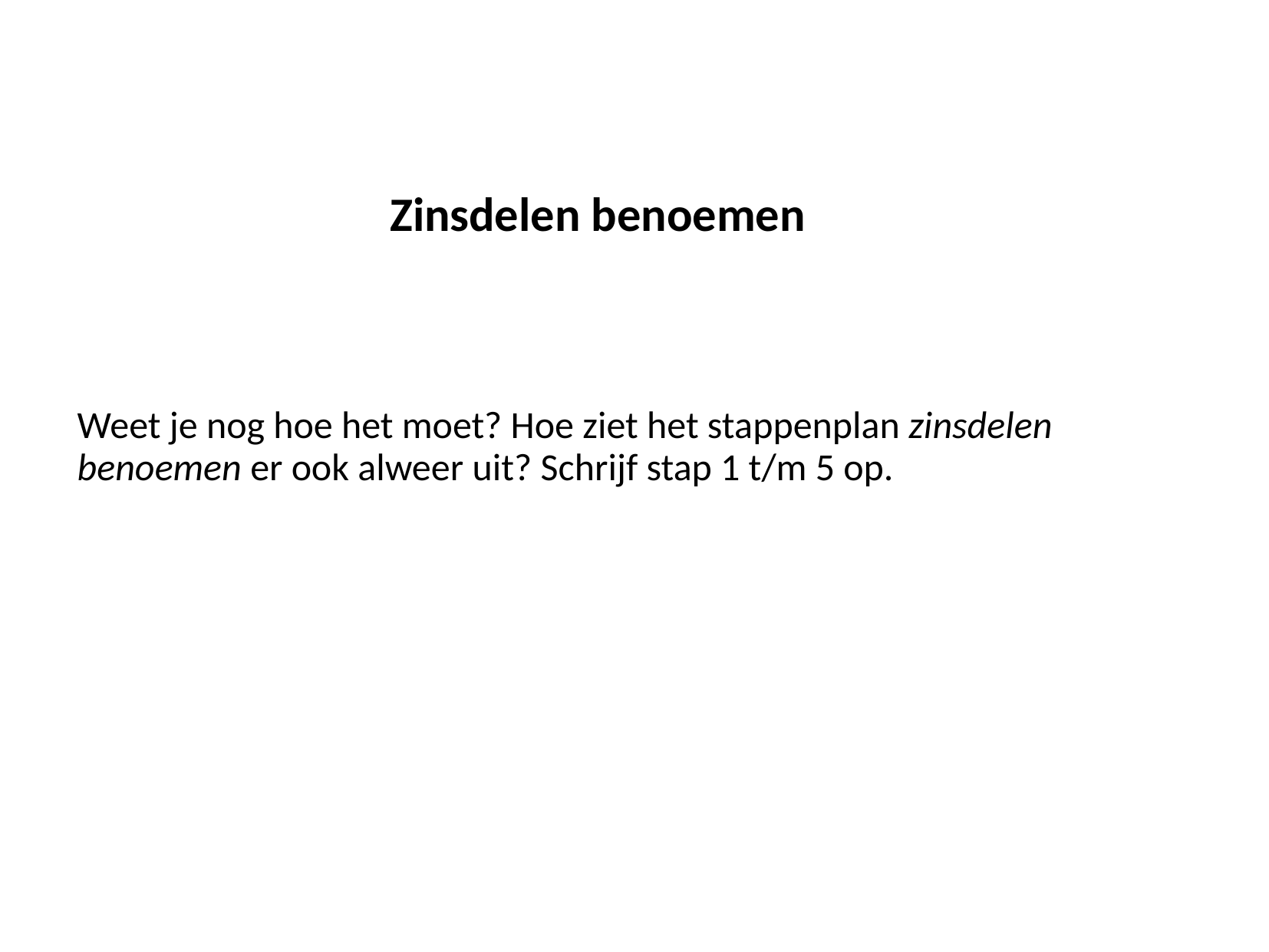

# Zinsdelen benoemen

Weet je nog hoe het moet? Hoe ziet het stappenplan zinsdelen benoemen er ook alweer uit? Schrijf stap 1 t/m 5 op.